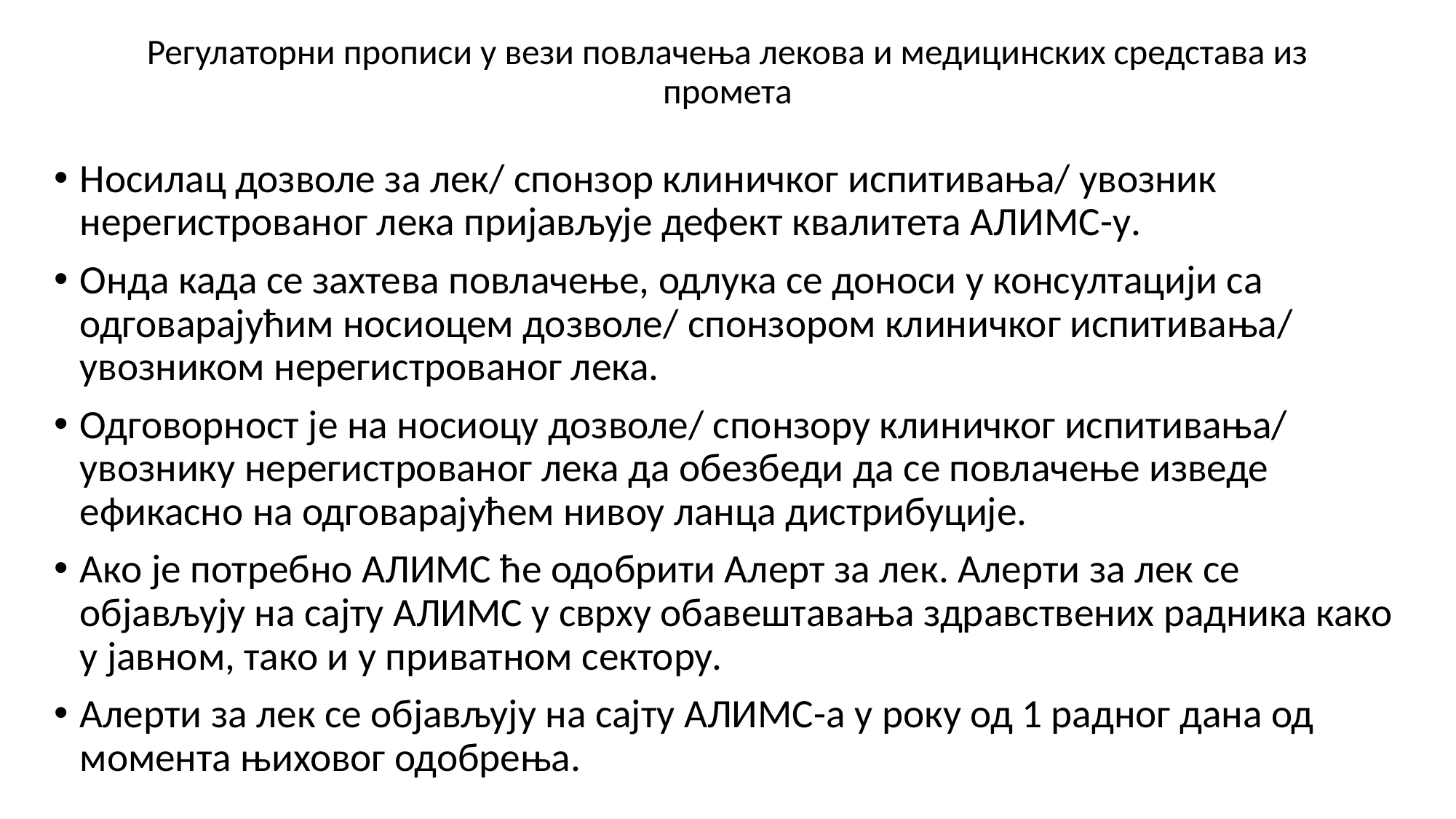

# Регулаторни прописи у вези повлачења лекова и медицинских средстава из промета
Носилац дозволе за лек/ спонзор клиничког испитивања/ увозник нерегистрованог лека пријављује дефект квалитета АЛИМС-у.
Онда када се захтева повлачење, одлука се доноси у консултацији са одговарајућим носиоцем дозволе/ спонзором клиничког испитивања/ увозником нерегистрованог лека.
Одговорност је на носиоцу дозволе/ спонзору клиничког испитивања/ увознику нерегистрованог лека да обезбеди да се повлачење изведе ефикасно на одговарајућем нивоу ланца дистрибуције.
Ако је потребно АЛИМС ће одобрити Алерт за лек. Алерти за лек се објављују на сајту АЛИМС у сврху обавештавања здравствених радника како у јавном, тако и у приватном сектору.
Алерти за лек се објављују на сајту АЛИМС-a у року од 1 радног дана од момента њиховог одобрења.